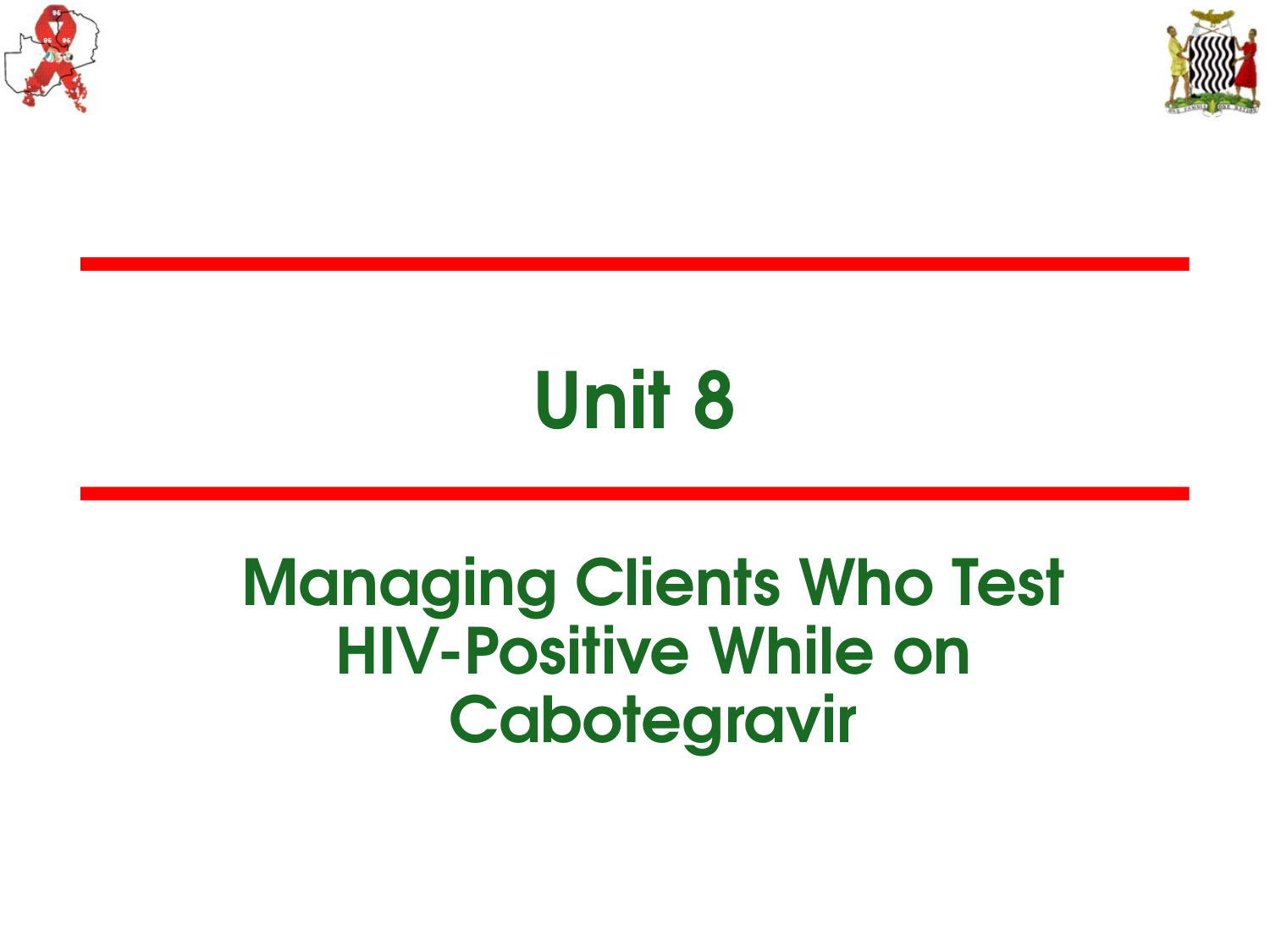

# Unit 8
Managing Clients Who Test HIV-Positive While on Cabotegravir